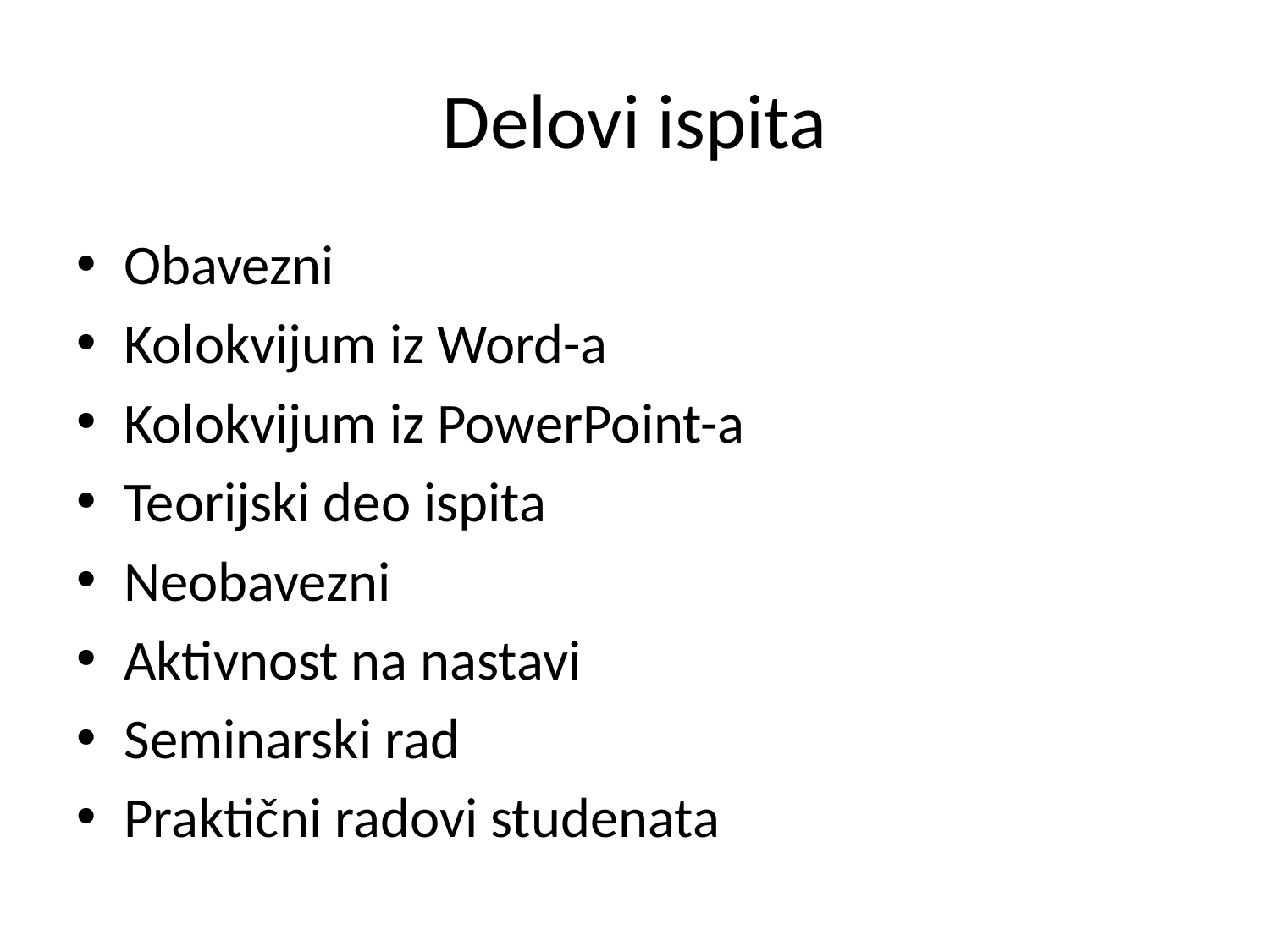

# Delovi ispita
Obavezni
Kolokvijum iz Word-a
Kolokvijum iz PowerPoint-a
Teorijski deo ispita
Neobavezni
Aktivnost na nastavi
Seminarski rad
Praktični radovi studenata